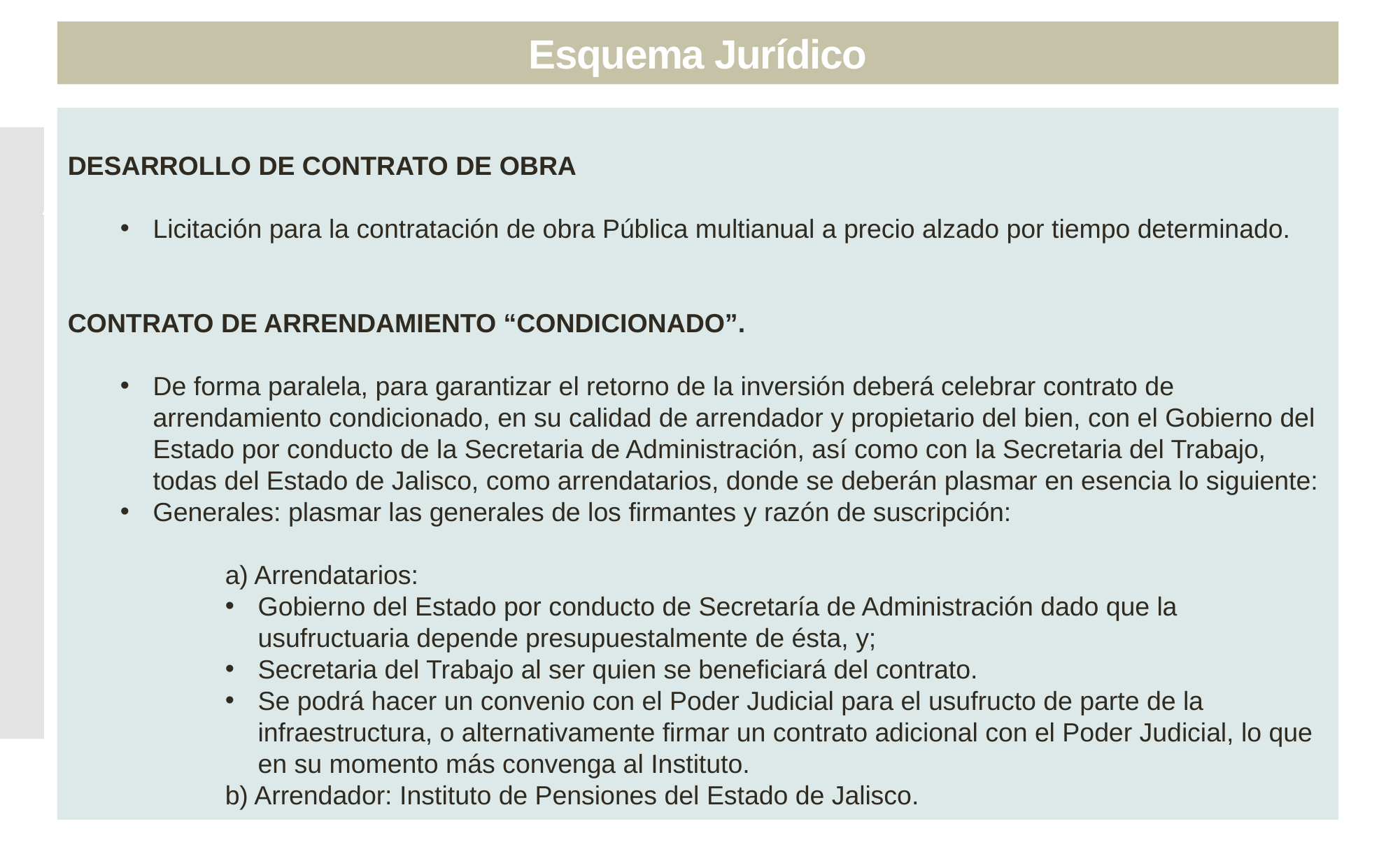

Esquema Jurídico

DESARROLLO DE CONTRATO DE OBRA

Licitación para la contratación de obra Pública multianual a precio alzado por tiempo determinado.

CONTRATO DE ARRENDAMIENTO “CONDICIONADO”.

De forma paralela, para garantizar el retorno de la inversión deberá celebrar contrato de arrendamiento condicionado, en su calidad de arrendador y propietario del bien, con el Gobierno del Estado por conducto de la Secretaria de Administración, así como con la Secretaria del Trabajo, todas del Estado de Jalisco, como arrendatarios, donde se deberán plasmar en esencia lo siguiente:
Generales: plasmar las generales de los firmantes y razón de suscripción:

	a) Arrendatarios:
Gobierno del Estado por conducto de Secretaría de Administración dado que la usufructuaria depende presupuestalmente de ésta, y;
Secretaria del Trabajo al ser quien se beneficiará del contrato.
Se podrá hacer un convenio con el Poder Judicial para el usufructo de parte de la infraestructura, o alternativamente firmar un contrato adicional con el Poder Judicial, lo que en su momento más convenga al Instituto.
	b) Arrendador: Instituto de Pensiones del Estado de Jalisco.

CARACTERISTICAS DEL PREDIO
ANTECEDENTES